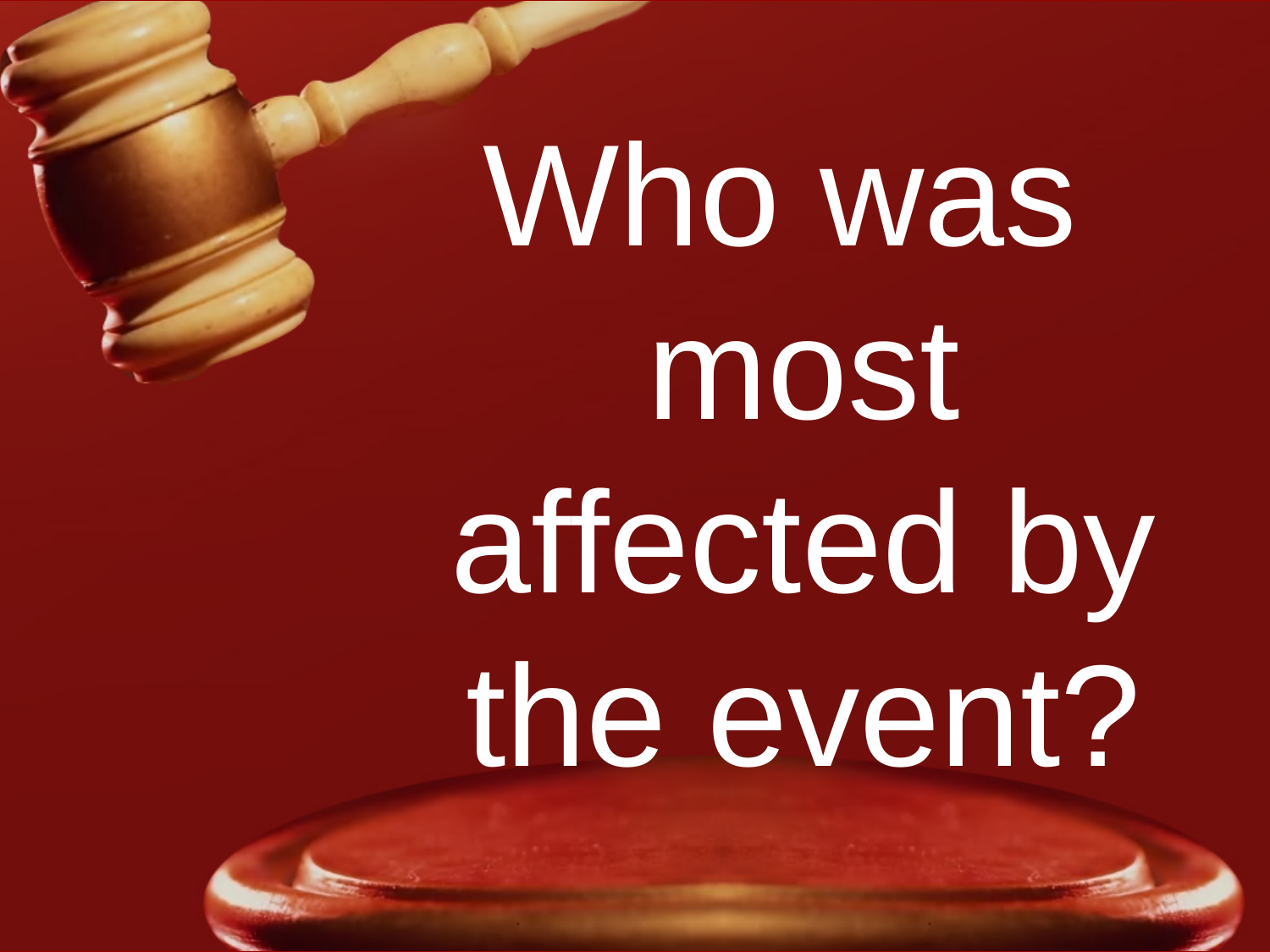

Who was most affected by the event?